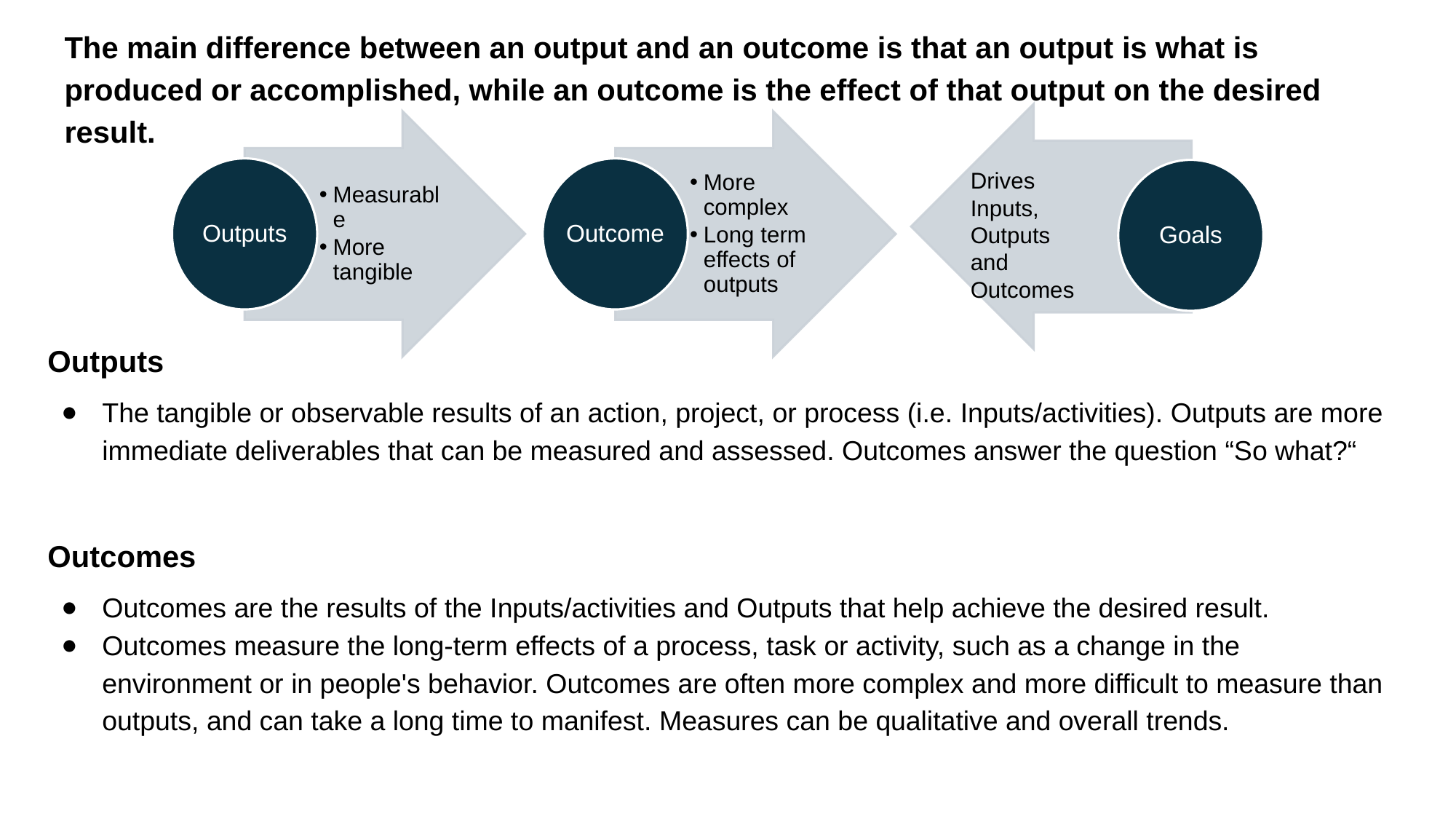

The main difference between an output and an outcome is that an output is what is produced or accomplished, while an outcome is the effect of that output on the desired result.

Measurable
More tangible
More complex
Long term effects of outputs

Outputs
Outcome
Goals
Drives
Inputs,
Outputs
and Outcomes
Outputs
The tangible or observable results of an action, project, or process (i.e. Inputs/activities). Outputs are more immediate deliverables that can be measured and assessed. Outcomes answer the question “So what?“

Outcomes
Outcomes are the results of the Inputs/activities and Outputs that help achieve the desired result.
Outcomes measure the long-term effects of a process, task or activity, such as a change in the environment or in people's behavior. Outcomes are often more complex and more difficult to measure than outputs, and can take a long time to manifest. Measures can be qualitative and overall trends.